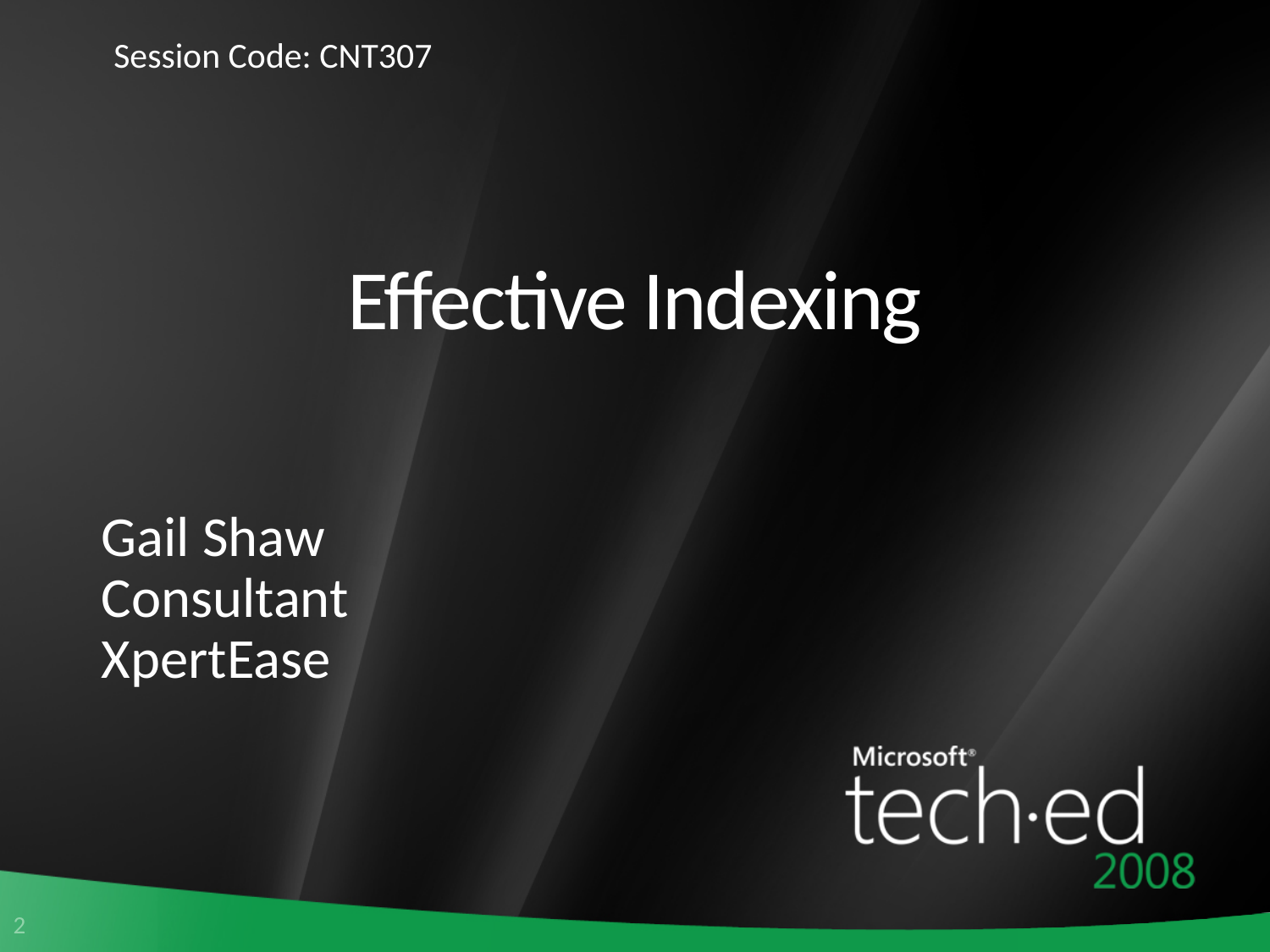

Session Code: CNT307
# Effective Indexing
Gail Shaw
Consultant
XpertEase